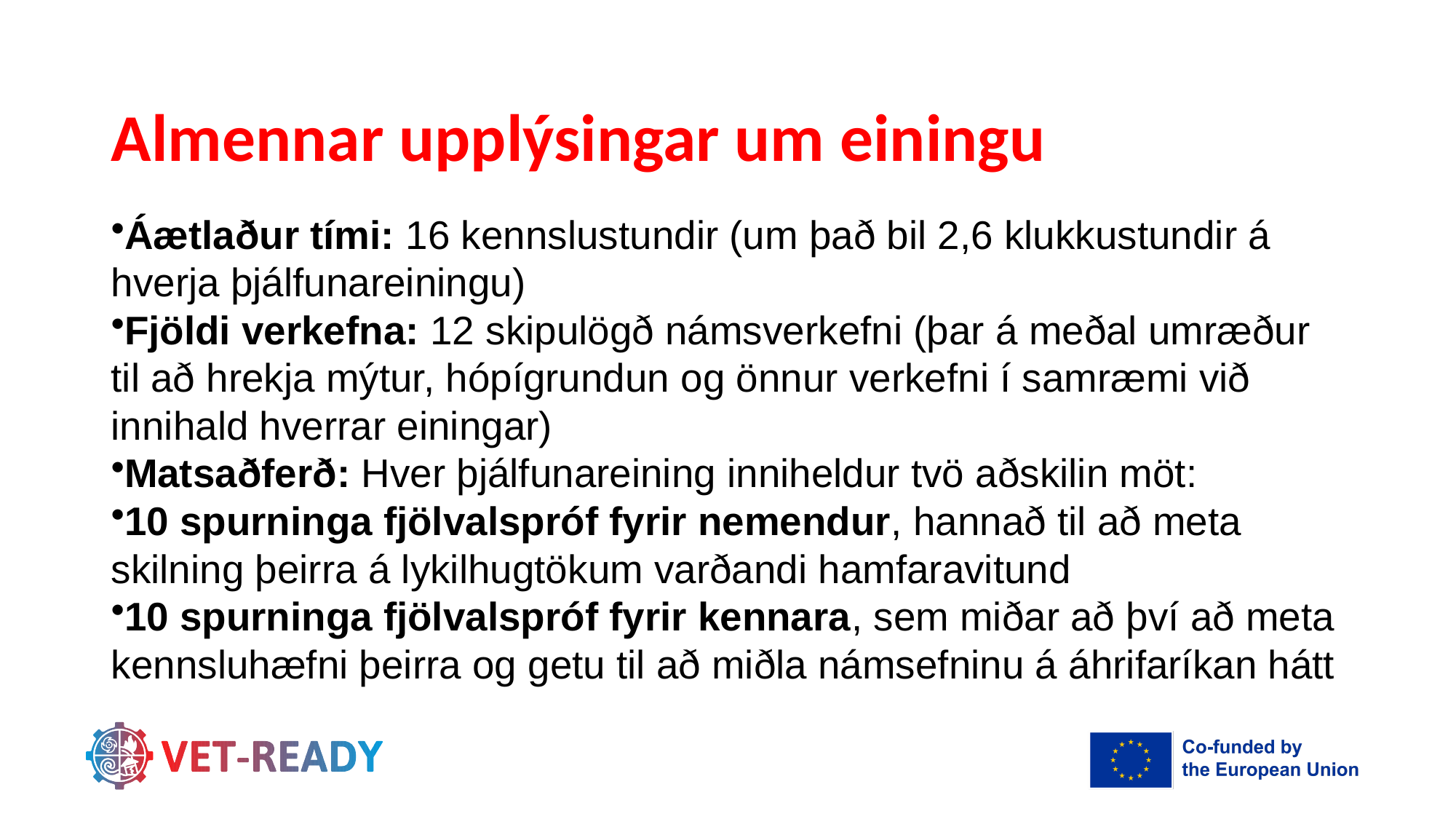

# Almennar upplýsingar um einingu
Áætlaður tími: 16 kennslustundir (um það bil 2,6 klukkustundir á hverja þjálfunareiningu)
Fjöldi verkefna: 12 skipulögð námsverkefni (þar á meðal umræður til að hrekja mýtur, hópígrundun og önnur verkefni í samræmi við innihald hverrar einingar)
Matsaðferð: Hver þjálfunareining inniheldur tvö aðskilin möt:
10 spurninga fjölvalspróf fyrir nemendur, hannað til að meta skilning þeirra á lykilhugtökum varðandi hamfaravitund
10 spurninga fjölvalspróf fyrir kennara, sem miðar að því að meta kennsluhæfni þeirra og getu til að miðla námsefninu á áhrifaríkan hátt